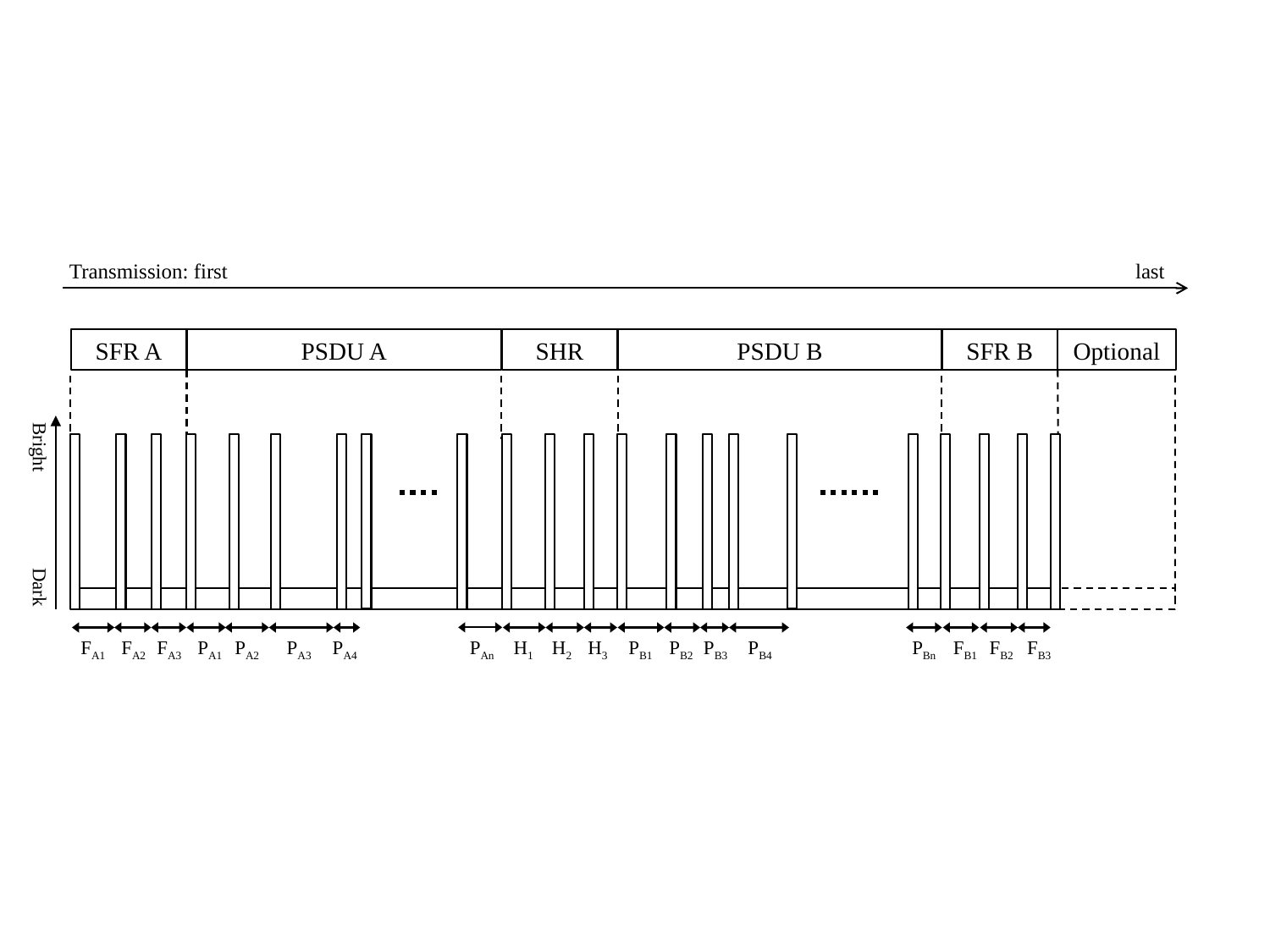

Transmission: first
last
SFR A
PSDU A
SHR
PSDU B
SFR B
Optional
Bright
Dark

PBn
FA1
FA2
FA3
PA1
PA2
PA3
PA4
H1
H2
H3
PB1
PB2
PB3
PB4
FB1
FB2
FB3
PAn